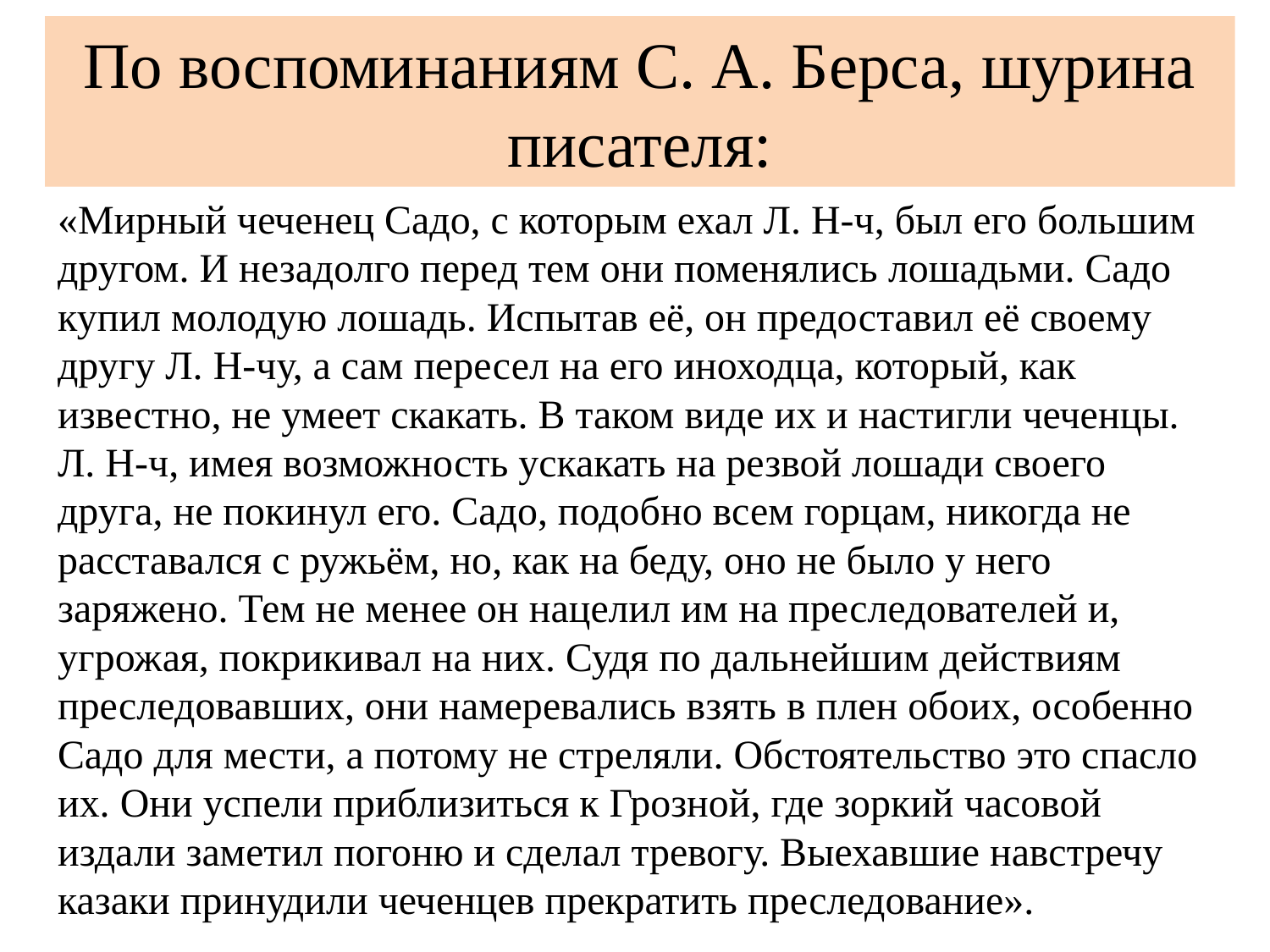

# По воспоминаниям С. А. Берса, шурина писателя:
«Мирный чеченец Садо, с которым ехал Л. Н-ч, был его большим другом. И незадолго перед тем они поменялись лошадьми. Садо купил молодую лошадь. Испытав её, он предоставил её своему другу Л. Н-чу, а сам пересел на его иноходца, который, как известно, не умеет скакать. В таком виде их и настигли чеченцы. Л. Н-ч, имея возможность ускакать на резвой лошади своего друга, не покинул его. Садо, подобно всем горцам, никогда не расставался с ружьём, но, как на беду, оно не было у него заряжено. Тем не менее он нацелил им на преследователей и, угрожая, покрикивал на них. Судя по дальнейшим действиям преследовавших, они намеревались взять в плен обоих, особенно Садо для мести, а потому не стреляли. Обстоятельство это спасло их. Они успели приблизиться к Грозной, где зоркий часовой издали заметил погоню и сделал тревогу. Выехавшие навстречу казаки принудили чеченцев прекратить преследование».